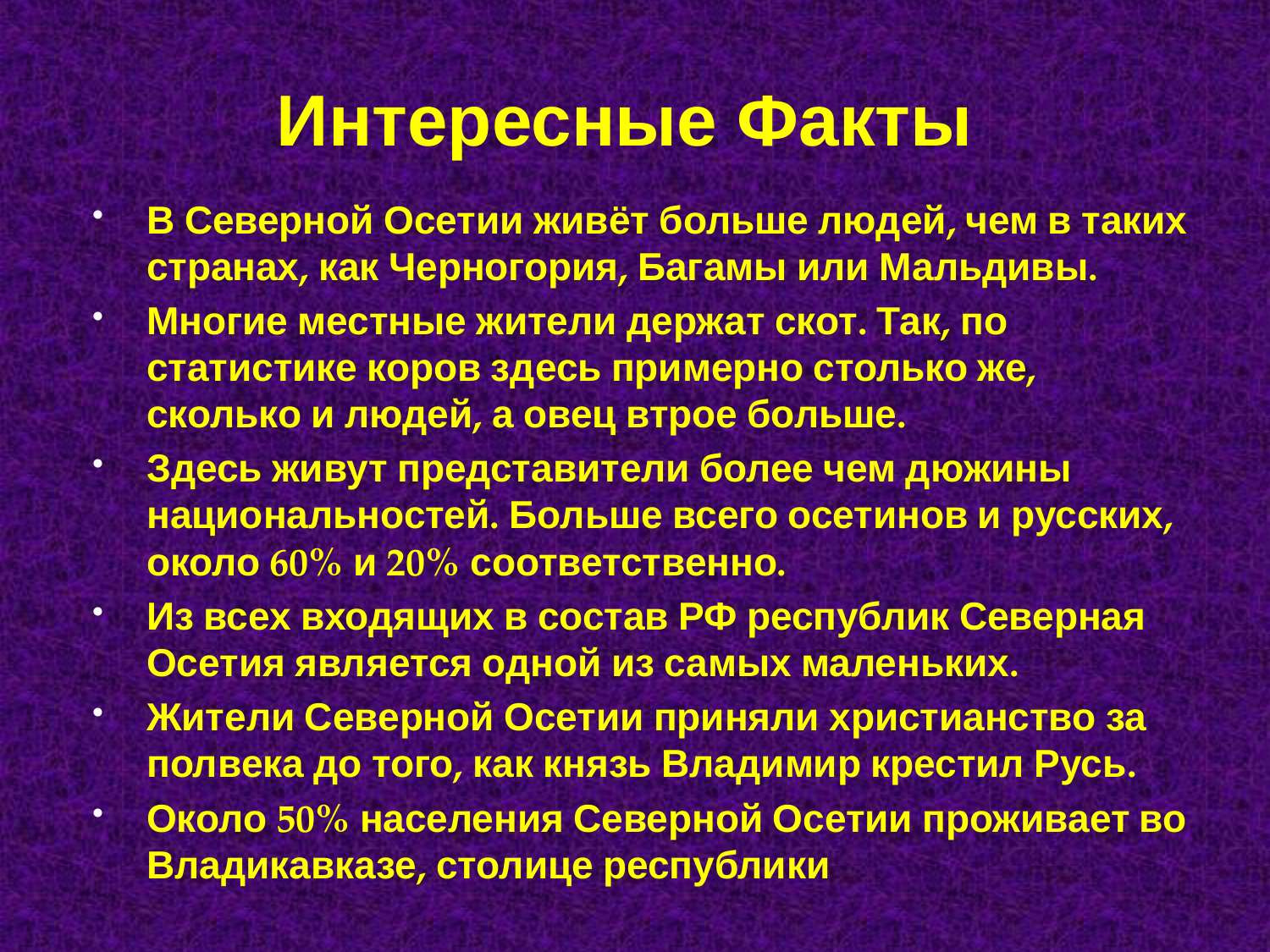

# Интересные Факты
В Северной Осетии живёт больше людей, чем в таких странах, как Черногория, Багамы или Мальдивы.
Многие местные жители держат скот. Так, по статистике коров здесь примерно столько же, сколько и людей, а овец втрое больше.
Здесь живут представители более чем дюжины национальностей. Больше всего осетинов и русских, около 60% и 20% соответственно.
Из всех входящих в состав РФ республик Северная Осетия является одной из самых маленьких.
Жители Северной Осетии приняли христианство за полвека до того, как князь Владимир крестил Русь.
Около 50% населения Северной Осетии проживает во Владикавказе, столице республики